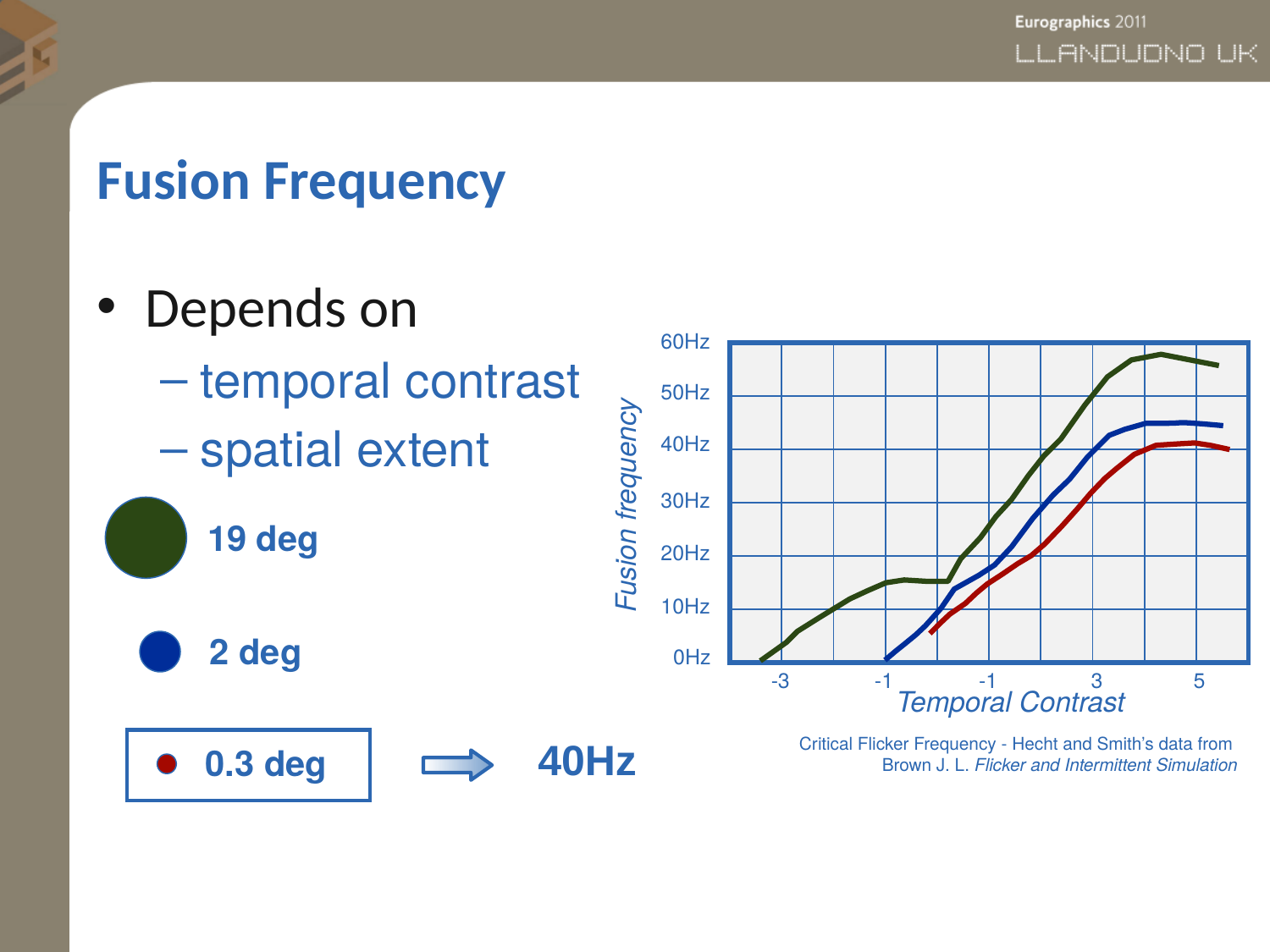

# Fusion Frequency
Depends on
temporal contrast
spatial extent
60Hz

|  |  |  |  |  |  |  |  |  |  |
| --- | --- | --- | --- | --- | --- | --- | --- | --- | --- |
|  |  |  |  |  |  |  |  |  |  |
|  |  |  |  |  |  |  |  |  |  |
|  |  |  |  |  |  |  |  |  |  |
|  |  |  |  |  |  |  |  |  |  |
|  |  |  |  |  |  |  |  |  |  |

50Hz

40Hz

Fusion frequency
30Hz

19 deg
20Hz
10Hz
2 deg

0Hz
-3
-1
-1
3
5
Temporal Contrast

Critical Flicker Frequency - Hecht and Smith’s data from
Brown J. L. Flicker and Intermittent Simulation
40Hz

0.3 deg